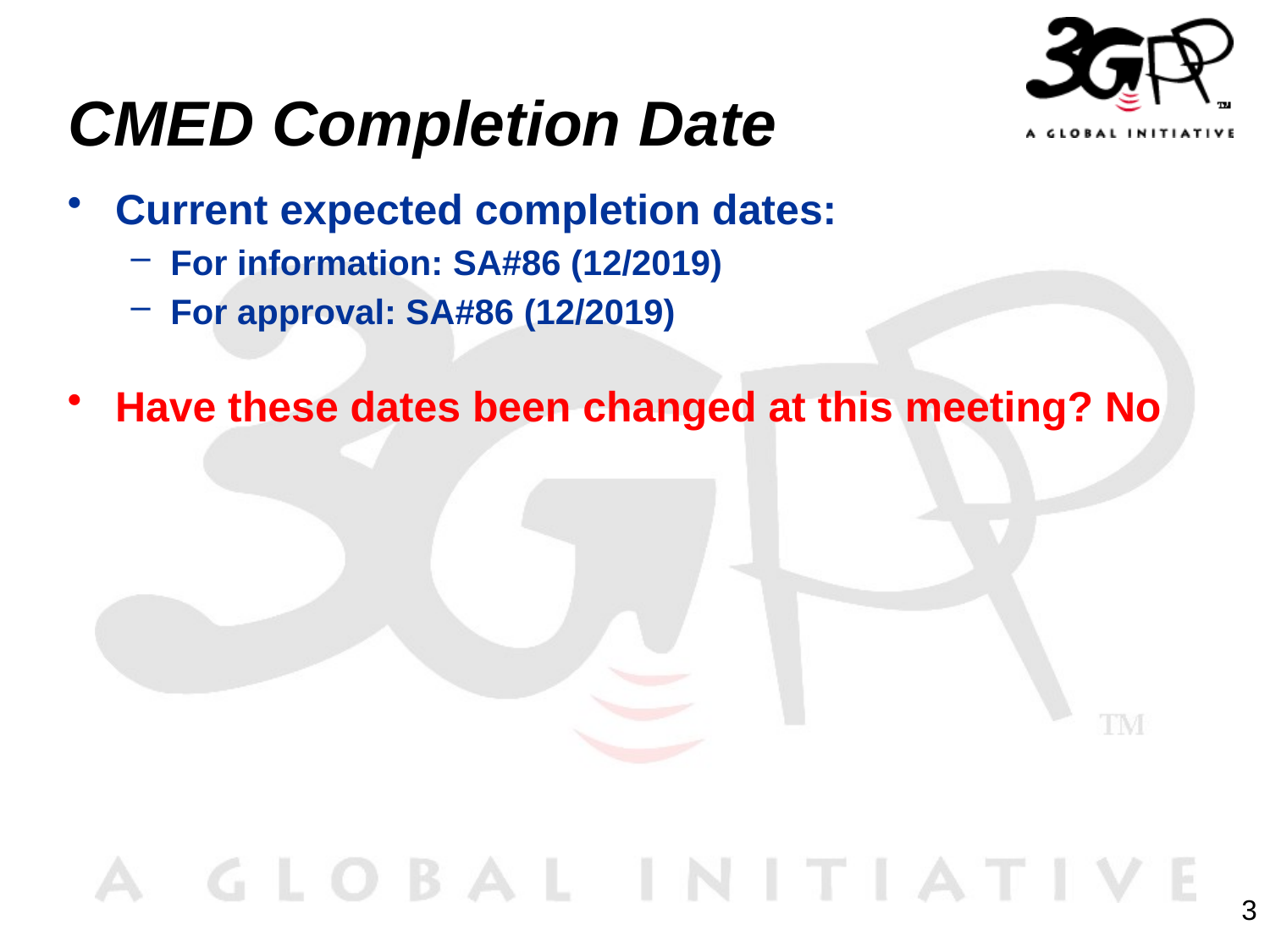

# CMED Completion Date
Current expected completion dates:
For information: SA#86 (12/2019)
For approval: SA#86 (12/2019)

Have these dates been changed at this meeting? No

3